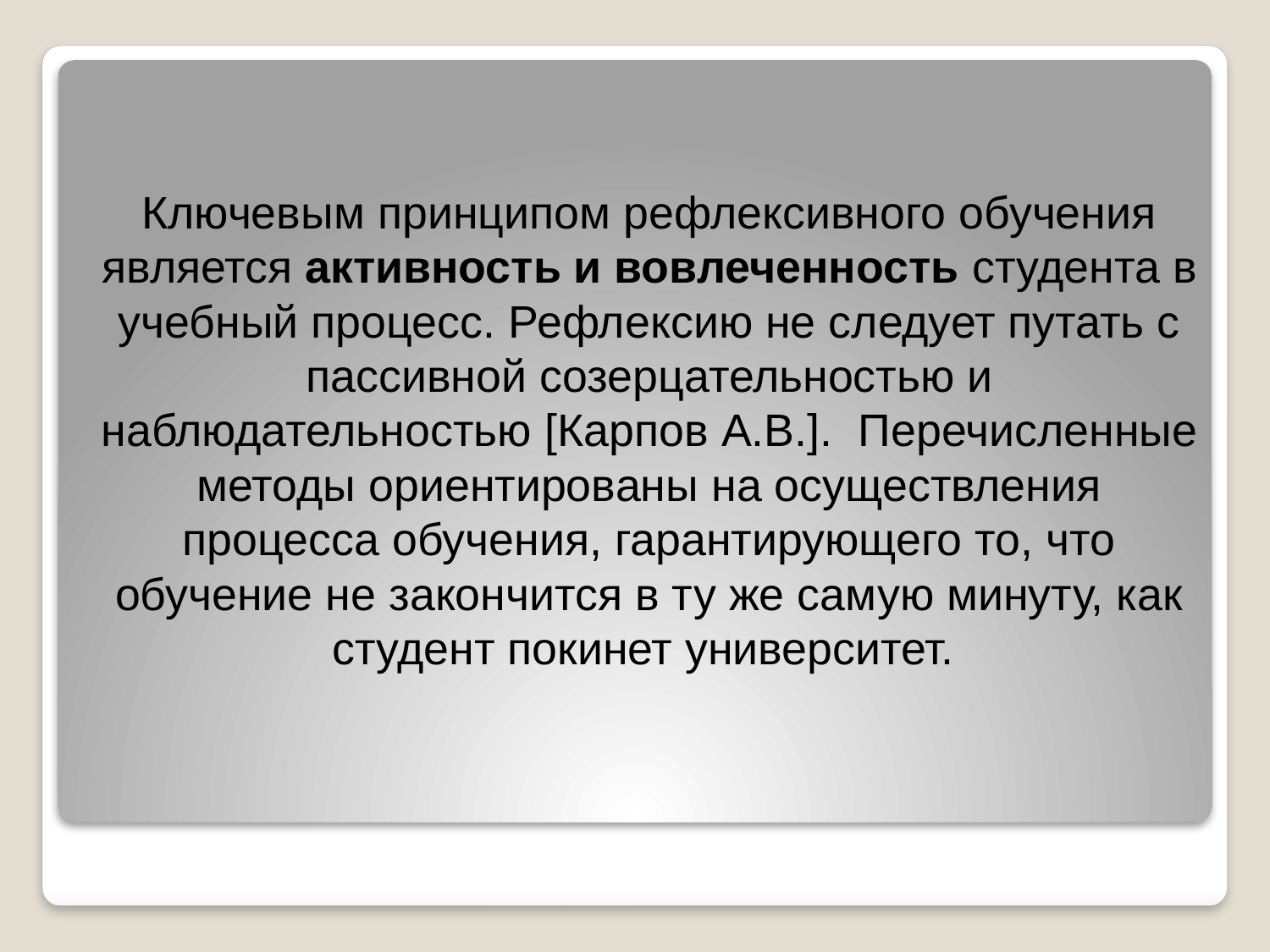

Ключевым принципом рефлексивного обучения является активность и вовлеченность студента в учебный процесс. Рефлексию не следует путать с пассивной созерцательностью и наблюдательностью [Карпов А.В.].  Перечисленные методы ориентированы на осуществления процесса обучения, гарантирующего то, что обучение не закончится в ту же самую минуту, как студент покинет университет.